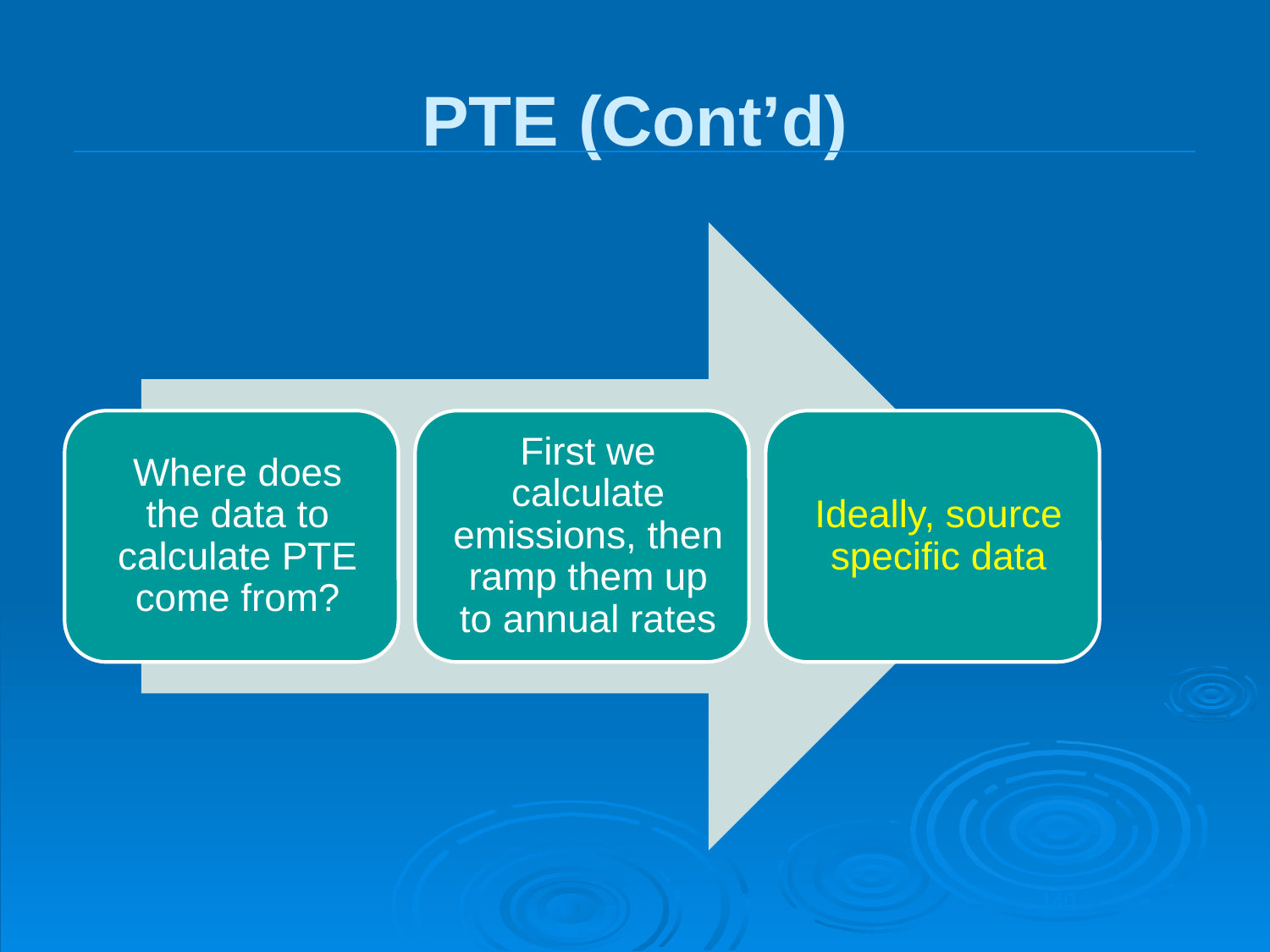

# PTE (Cont’d)
Where does the data to calculate PTE come from?
First we calculate emissions, then ramp them up to annual rates
Ideally, source specific data
140